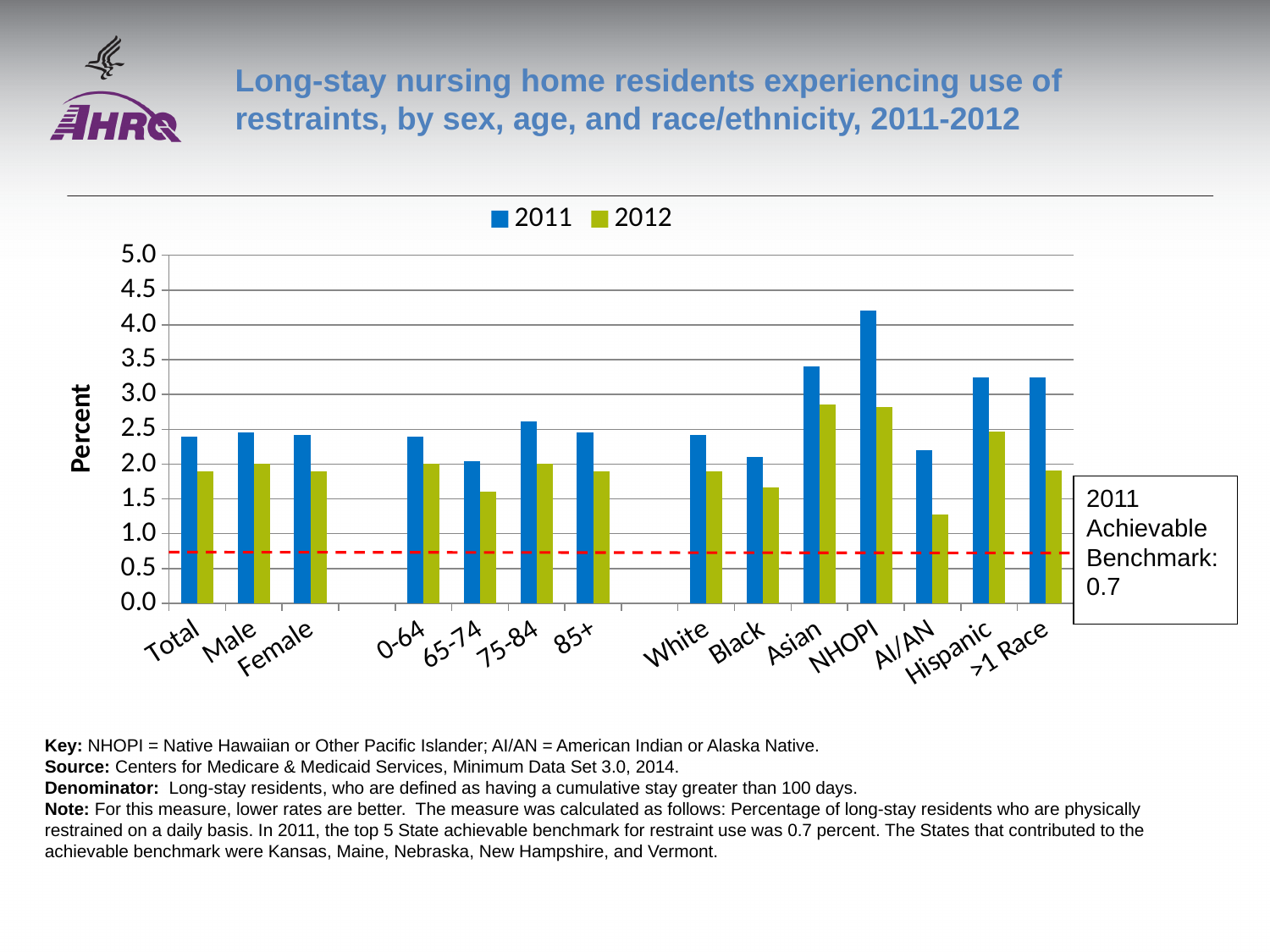

# Long-stay nursing home residents experiencing use of restraints, by sex, age, and race/ethnicity, 2011-2012

### Chart

| Category | 2011 | 2012 |
|---|---|---|
| Total | 2.4 | 1.9 |
| Male | 2.46 | 2.0 |
| Female | 2.42 | 1.9 |
|  | None | None |
| 0-64 | 2.4 | 2.0 |
| 65-74 | 2.04 | 1.6 |
| 75-84 | 2.61 | 2.0 |
| 85+ | 2.46 | 1.9 |
|  | None | None |
| White | 2.42 | 1.9 |
| Black | 2.1 | 1.67 |
| Asian | 3.4 | 2.86 |
| NHOPI | 4.2 | 2.82 |
| AI/AN | 2.2 | 1.28 |
| Hispanic | 3.24 | 2.47 |
| >1 Race | 3.24 | 1.91 |
2011 Achievable Benchmark: 0.7
Key: NHOPI = Native Hawaiian or Other Pacific Islander; AI/AN = American Indian or Alaska Native.
Source: Centers for Medicare & Medicaid Services, Minimum Data Set 3.0, 2014.
Denominator:  Long-stay residents, who are defined as having a cumulative stay greater than 100 days.
Note: For this measure, lower rates are better.  The measure was calculated as follows: Percentage of long-stay residents who are physically restrained on a daily basis. In 2011, the top 5 State achievable benchmark for restraint use was 0.7 percent. The States that contributed to the achievable benchmark were Kansas, Maine, Nebraska, New Hampshire, and Vermont.